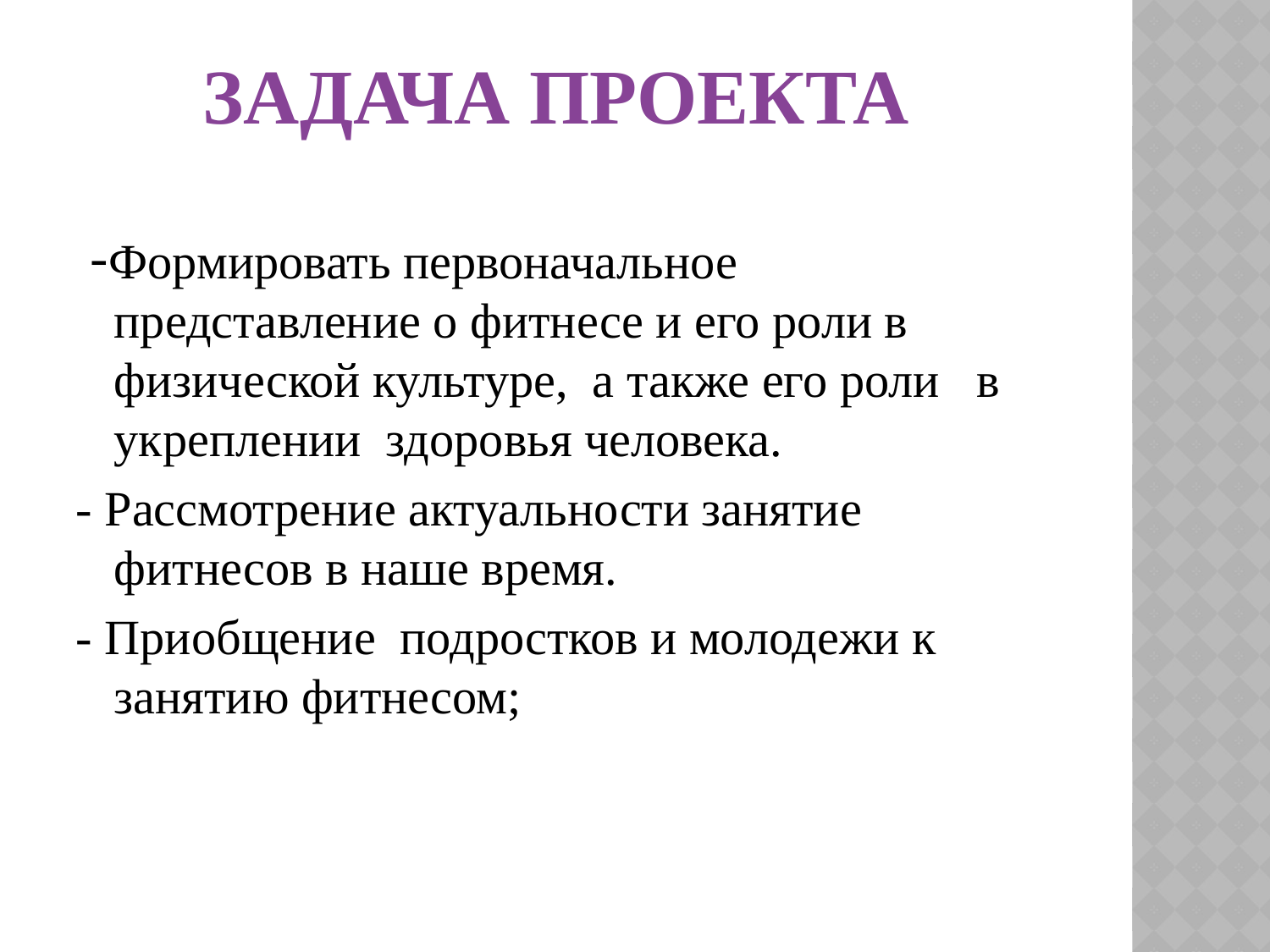

# Задача проекта
 -Формировать первоначальное представление о фитнесе и его роли в физической культуре,  а также его роли   в  укреплении  здоровья человека.
- Рассмотрение актуальности занятие фитнесов в наше время.
- Приобщение  подростков и молодежи к занятию фитнесом;